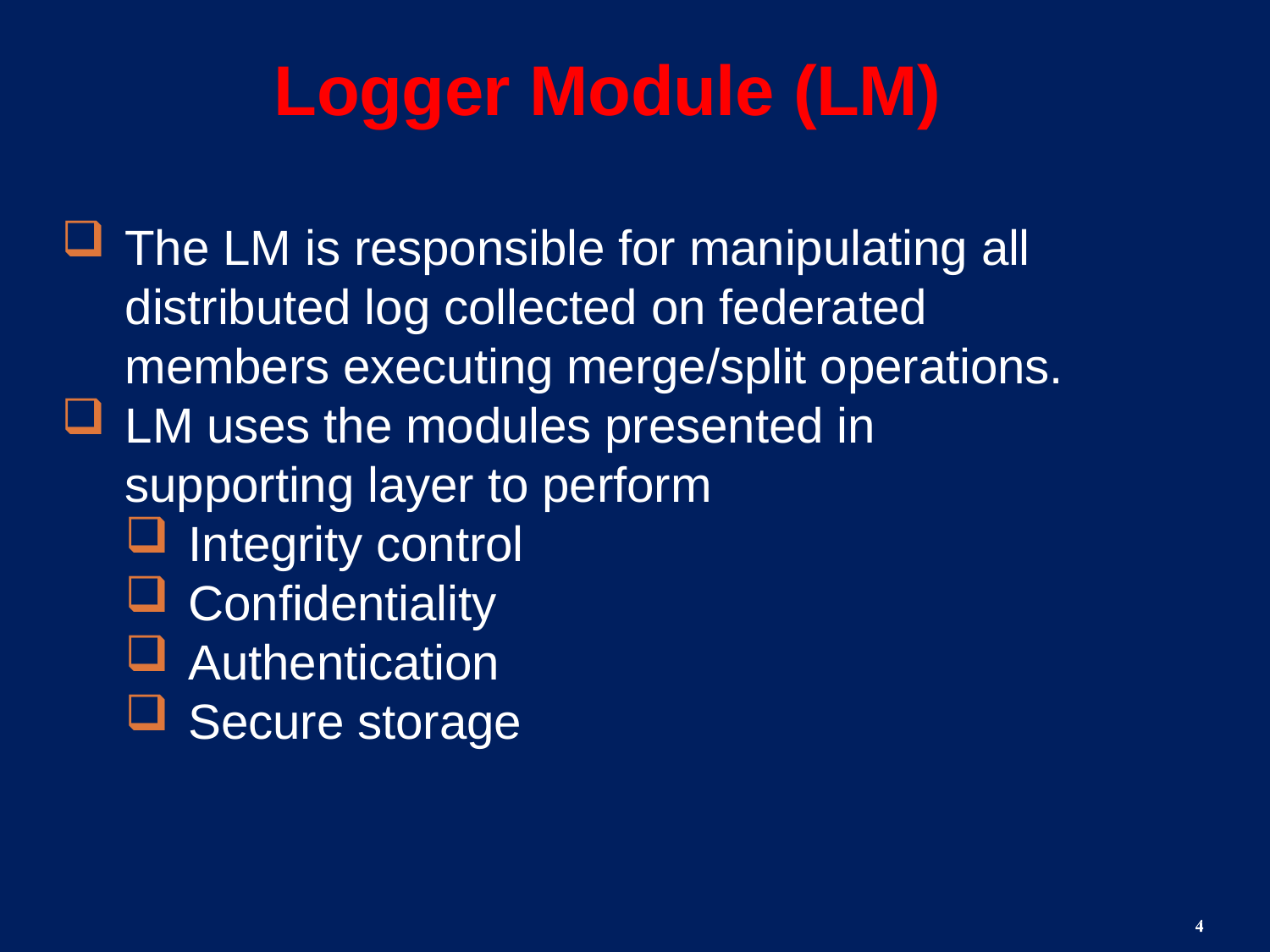

Logger Module (LM)
The LM is responsible for manipulating all distributed log collected on federated members executing merge/split operations.
LM uses the modules presented in supporting layer to perform
Integrity control
Confidentiality
Authentication
Secure storage